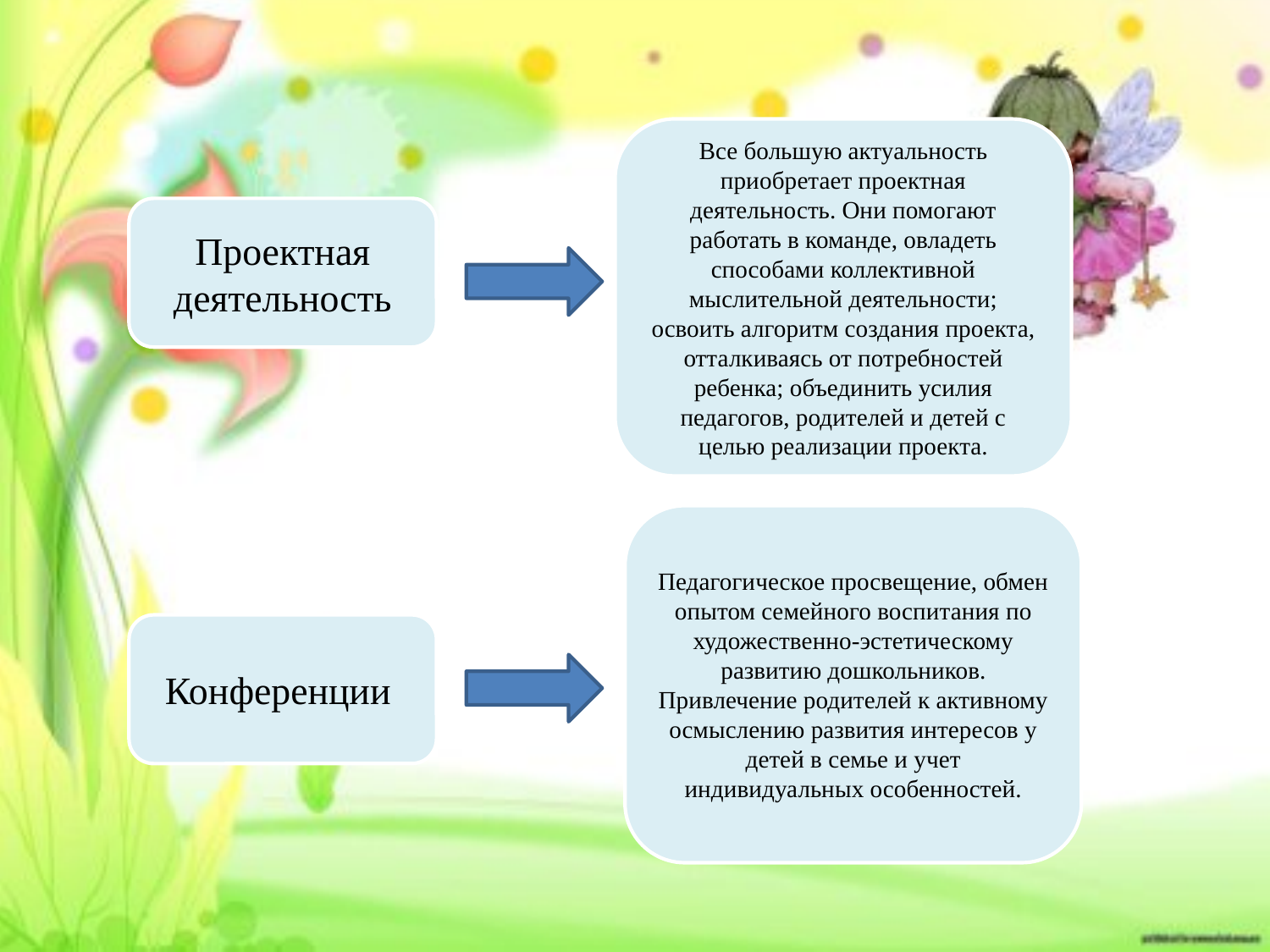

Все большую актуальность приобретает проектная деятельность. Они помогают работать в команде, овладеть способами коллективной мыслительной деятельности; освоить алгоритм создания проекта, отталкиваясь от потребностей ребенка; объединить усилия педагогов, родителей и детей с целью реализации проекта.
Проектная деятельность

Педагогическое просвещение, обмен опытом семейного воспитания по художественно-эстетическому развитию дошкольников. Привлечение родителей к активному осмыслению развития интересов у детей в семье и учет индивидуальных особенностей.
Конференции